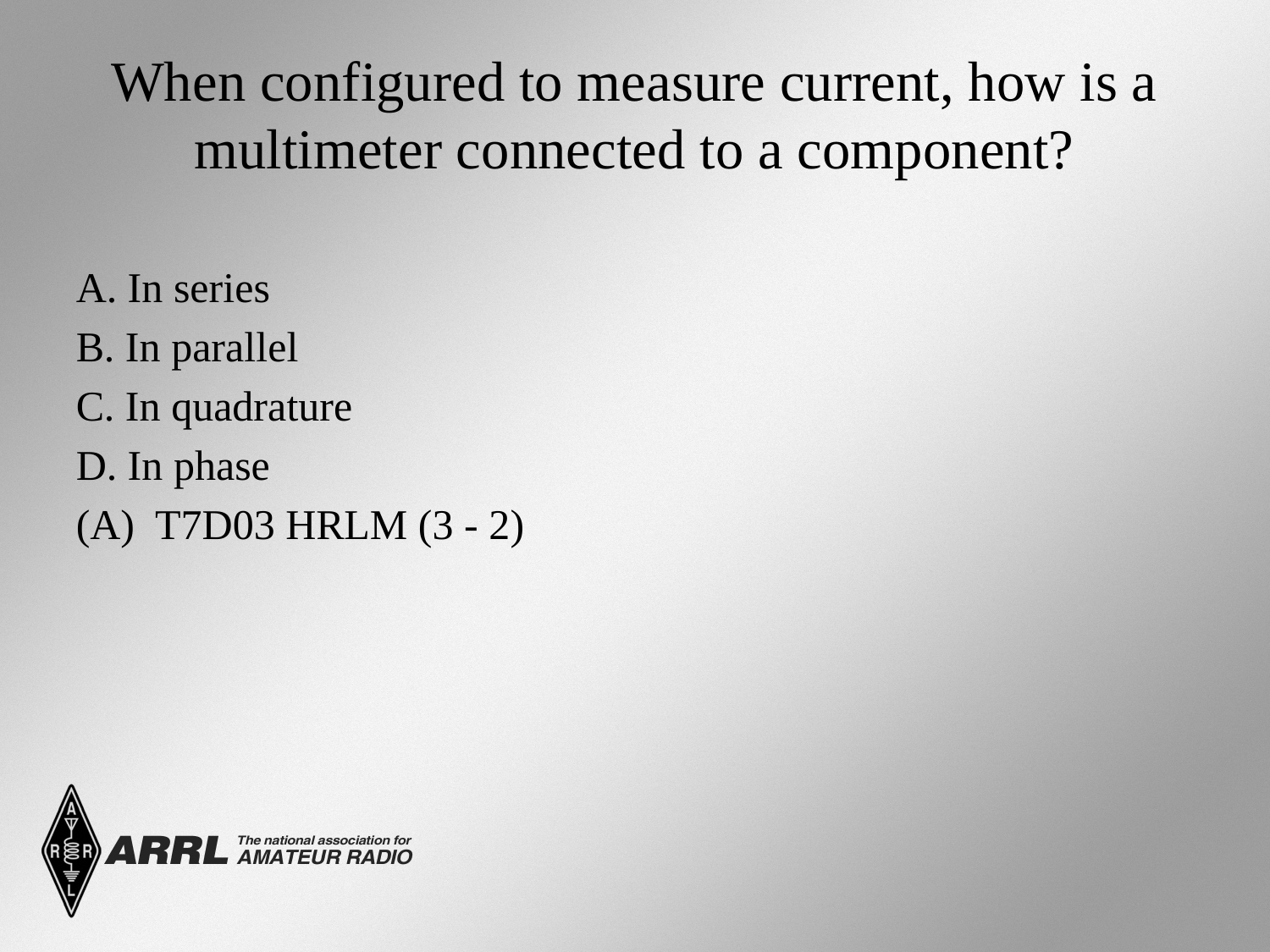

# When configured to measure current, how is a multimeter connected to a component?
A. In series
B. In parallel
C. In quadrature
D. In phase
(A)  T7D03 HRLM (3 - 2)